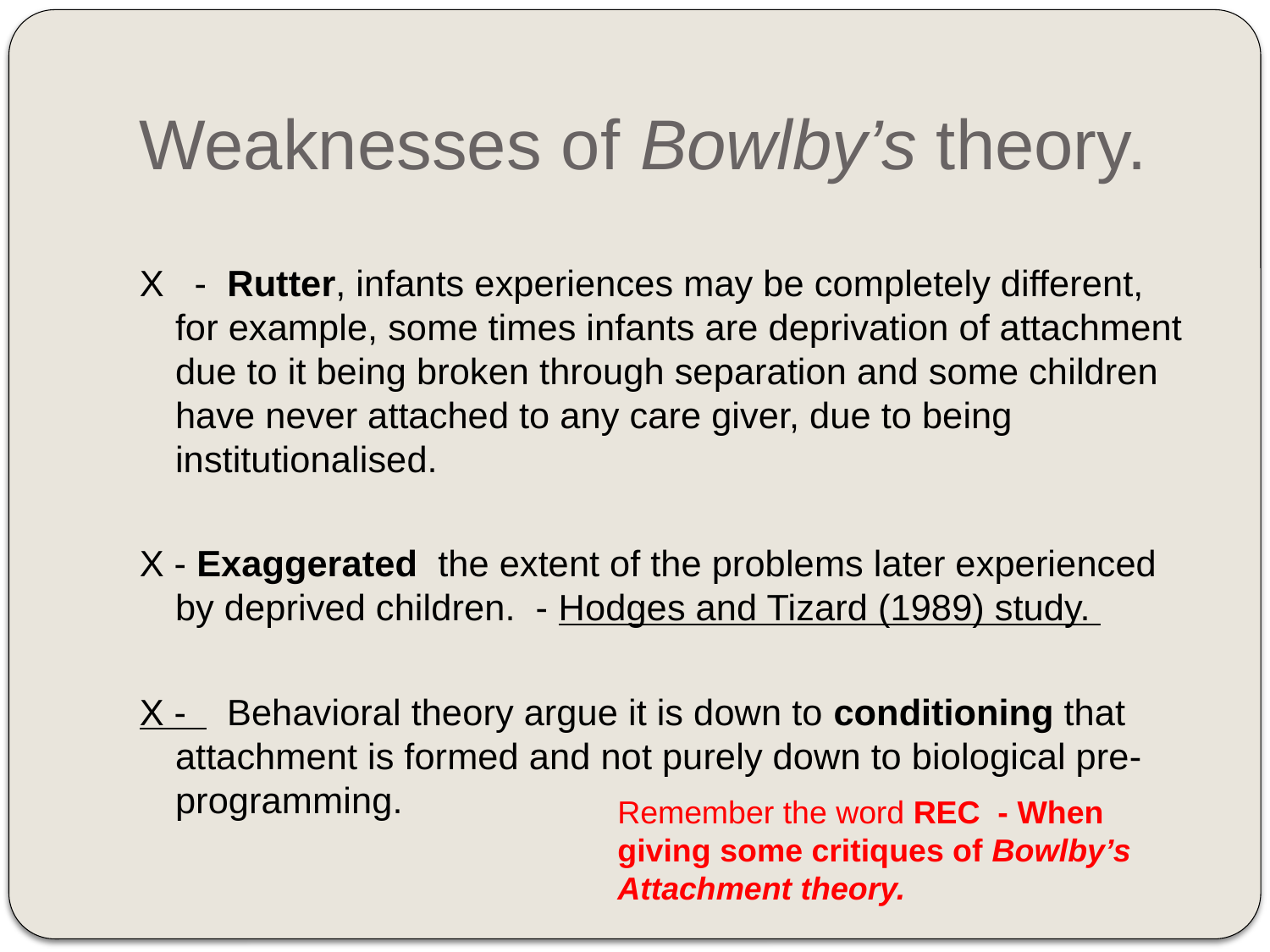

# Weaknesses of Bowlby’s theory.

X   -  Rutter, infants experiences may be completely different, for example, some times infants are deprivation of attachment due to it being broken through separation and some children have never attached to any care giver, due to being institutionalised.

X - Exaggerated  the extent of the problems later experienced by deprived children.  - Hodges and Tizard (1989) study.

X -  ​  Behavioral theory argue it is down to conditioning that attachment is formed and not purely down to biological pre-programming.

Remember the word REC  - When giving some critiques of Bowlby’s Attachment theory.